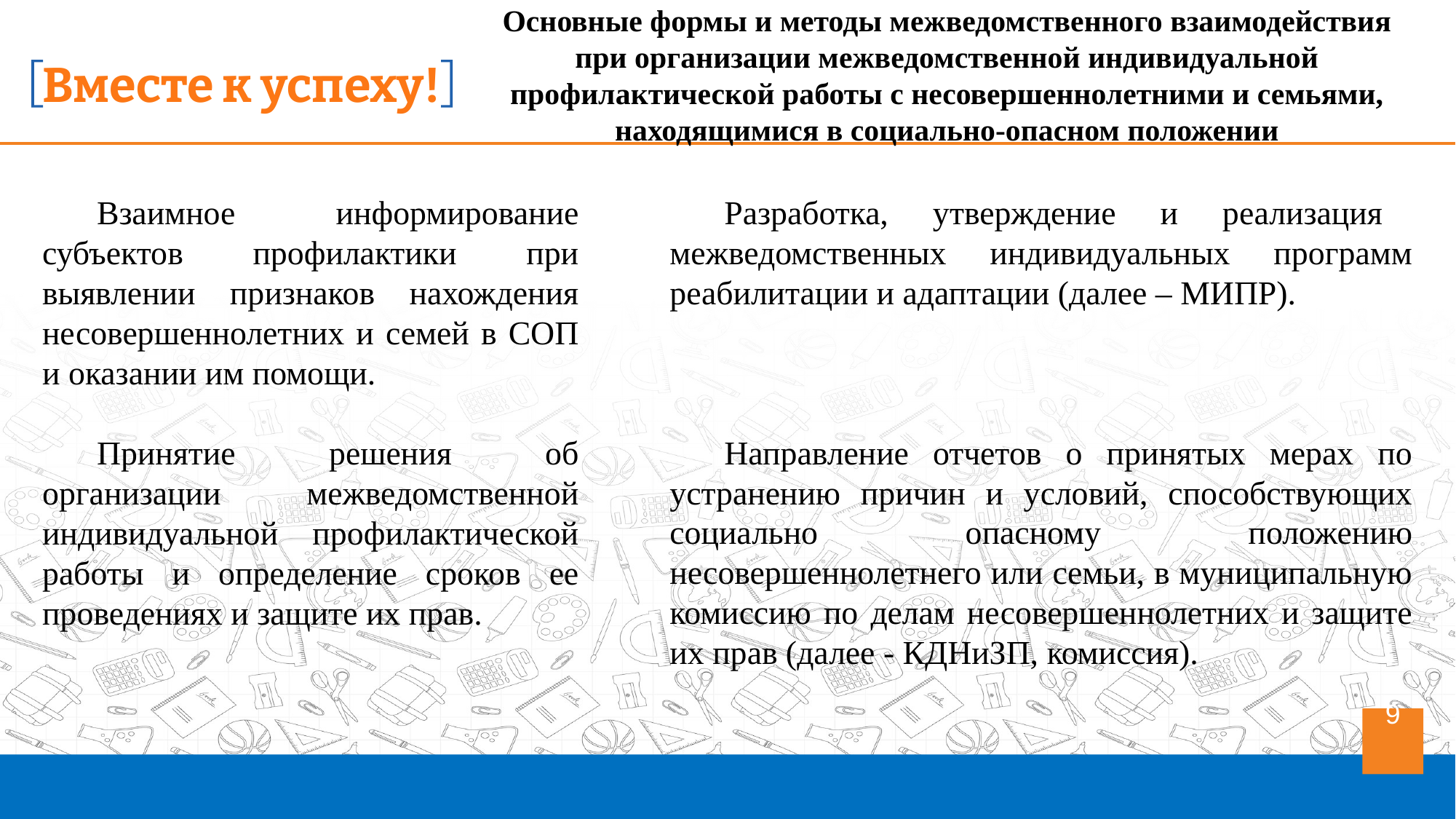

Основные формы и методы межведомственного взаимодействия
при организации межведомственной индивидуальной профилактической работы с несовершеннолетними и семьями,
находящимися в социально-опасном положении
Взаимное информирование субъектов профилактики при выявлении признаков нахождения несовершеннолетних и семей в COП и оказании им помощи.

Принятие решения oб организации межведомственной индивидуальной профилактической работы и определение сроков ее проведениях и защите их прав.
Разработка,   утверждение   и   реализация   межведомственных индивидуальных программ реабилитации и адаптации (далее – МИПР).

Направление отчетов о принятых мерах по устранению причин и условий, способствующих социально опасному положению несовершеннолетнего или семьи, в муниципальную комиссию по делам несовершеннолетних и защите их прав (далее - КДНиЗП, комиссия).